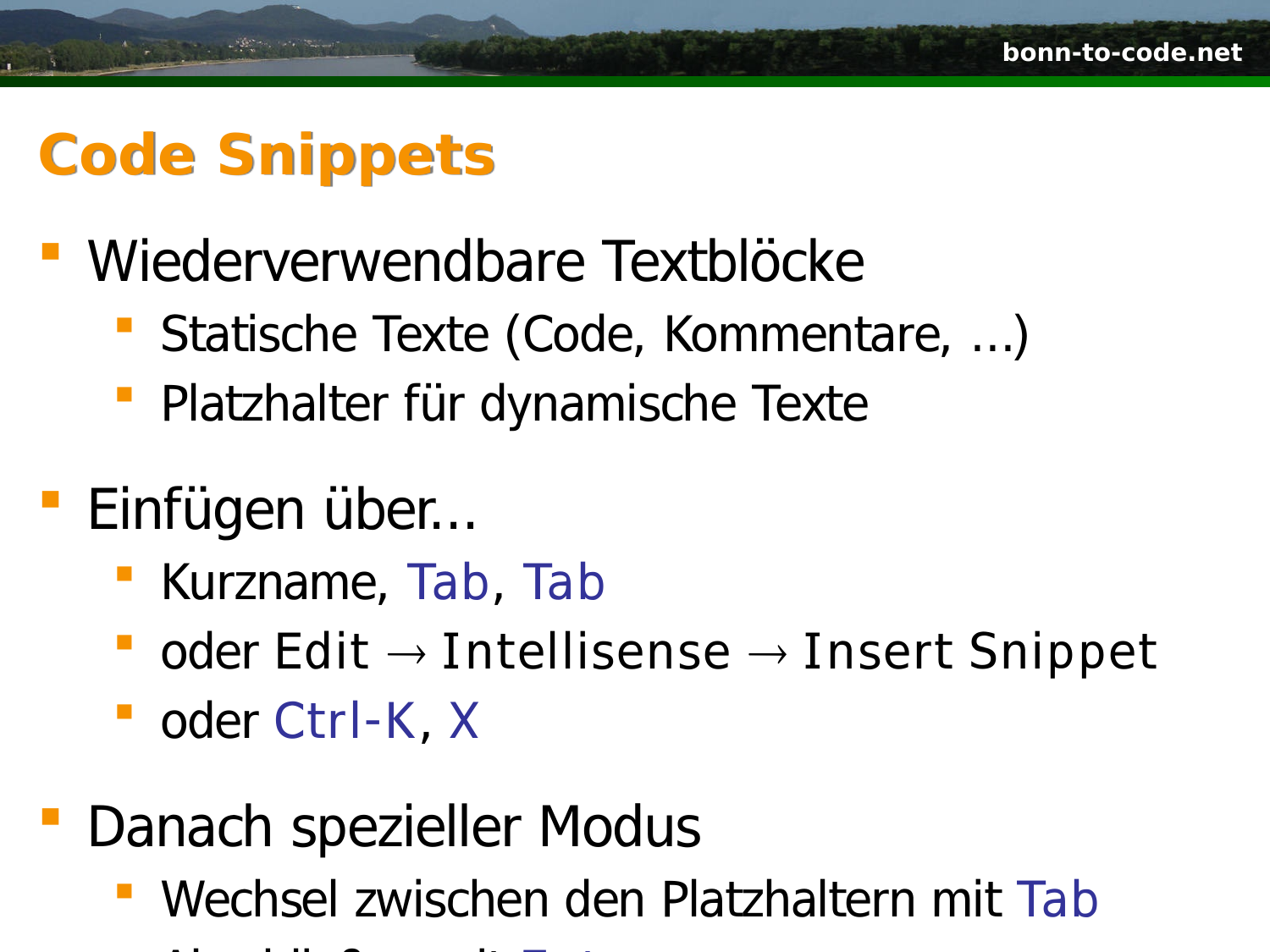

# Code Snippets
Wiederverwendbare Textblöcke
Statische Texte (Code, Kommentare, ...)
Platzhalter für dynamische Texte
Einfügen über...
Kurzname, Tab, Tab
oder Edit → Intellisense → Insert Snippet
oder Ctrl-K, X
Danach spezieller Modus
Wechsel zwischen den Platzhaltern mit Tab
Abschließen mit Enter